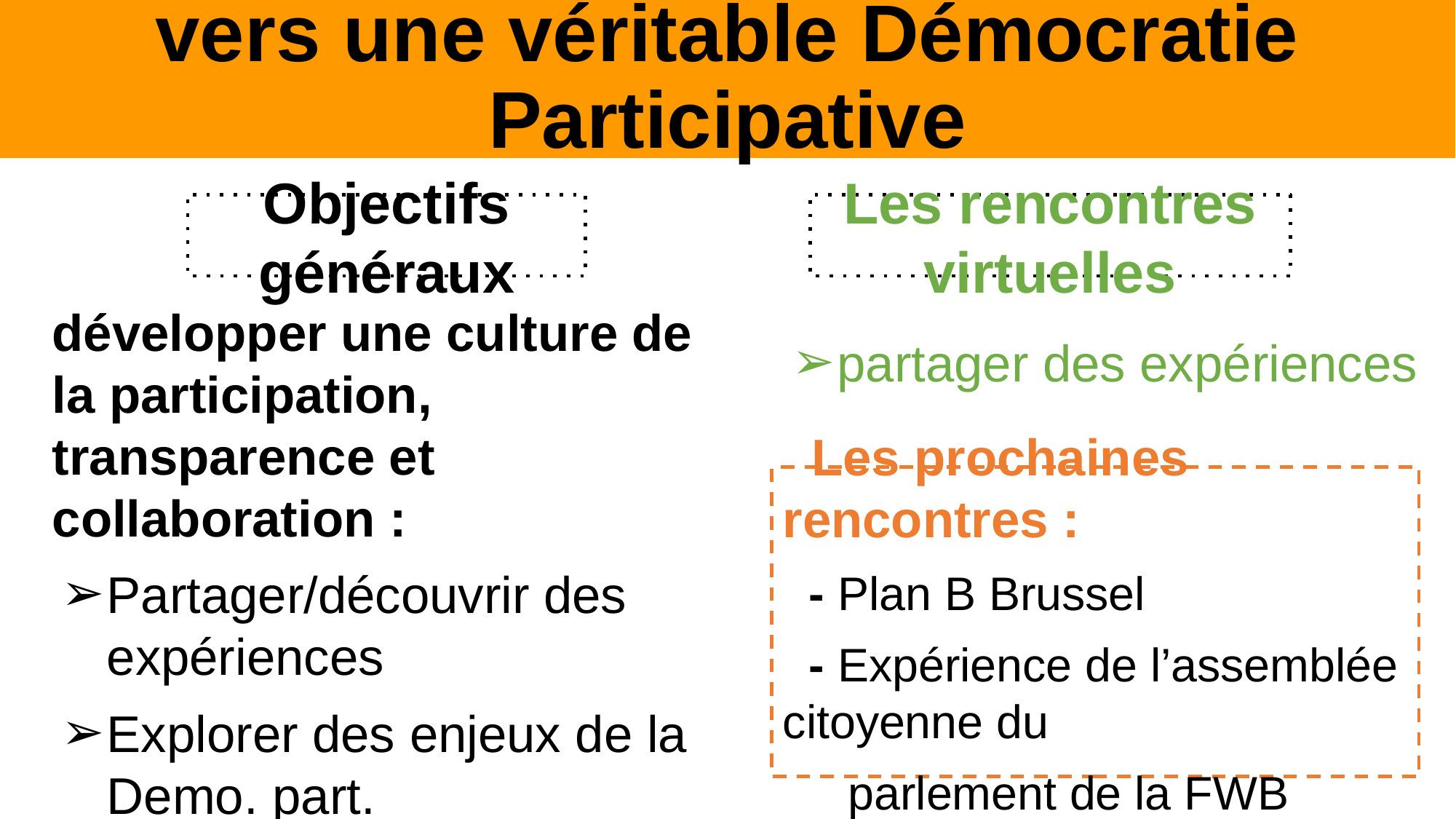

# vers une véritable Démocratie Participative
Objectifs généraux
Les rencontres virtuelles
développer une culture de la participation, transparence et collaboration :
Partager/découvrir des expériences
Explorer des enjeux de la Demo. part.
Expérimenter des outils et methodes
produire un guide avec des fiches synthèse de nos explorations

partager des expériences

  Les prochaines rencontres :
  - Plan B Brussel
  - Expérience de l’assemblée citoyenne du
     parlement de la FWB